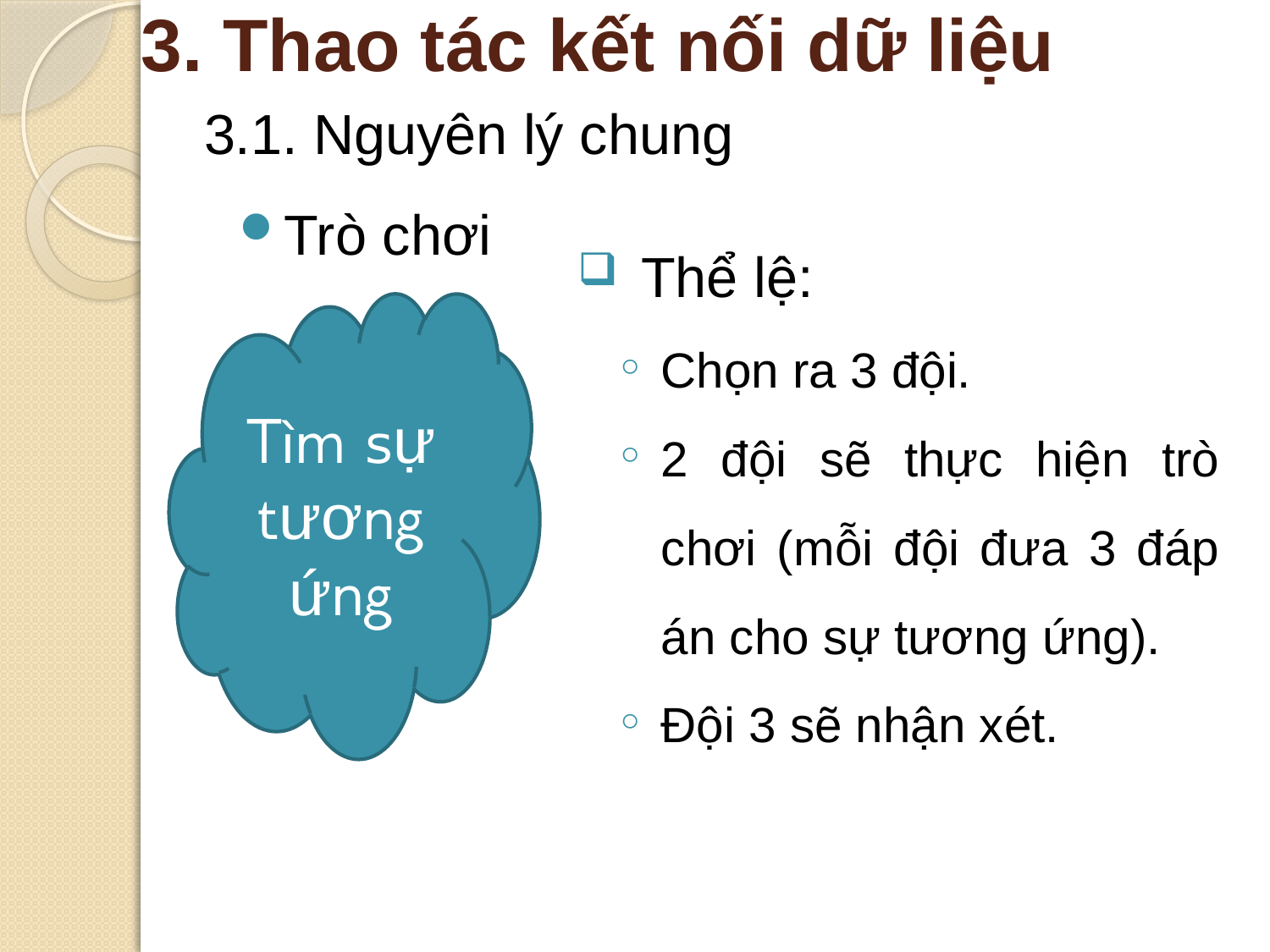

# 3. Thao tác kết nối dữ liệu
3.1. Nguyên lý chung
Trò chơi
Thể lệ:
Chọn ra 3 đội.
2 đội sẽ thực hiện trò chơi (mỗi đội đưa 3 đáp án cho sự tương ứng).
Đội 3 sẽ nhận xét.
Tìm sự tương ứng